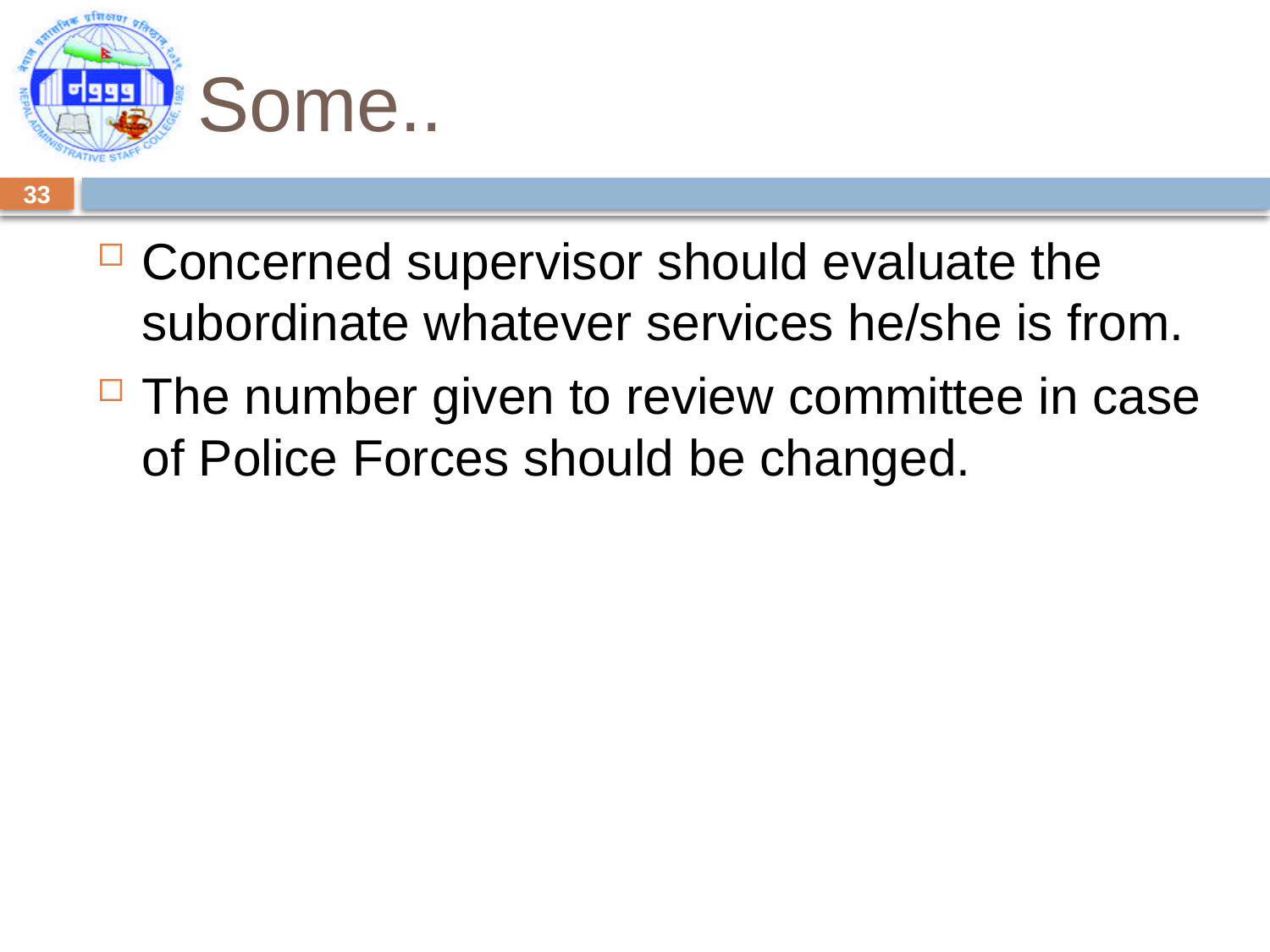

# Some..
33
Concerned supervisor should evaluate the subordinate whatever services he/she is from.
The number given to review committee in case of Police Forces should be changed.